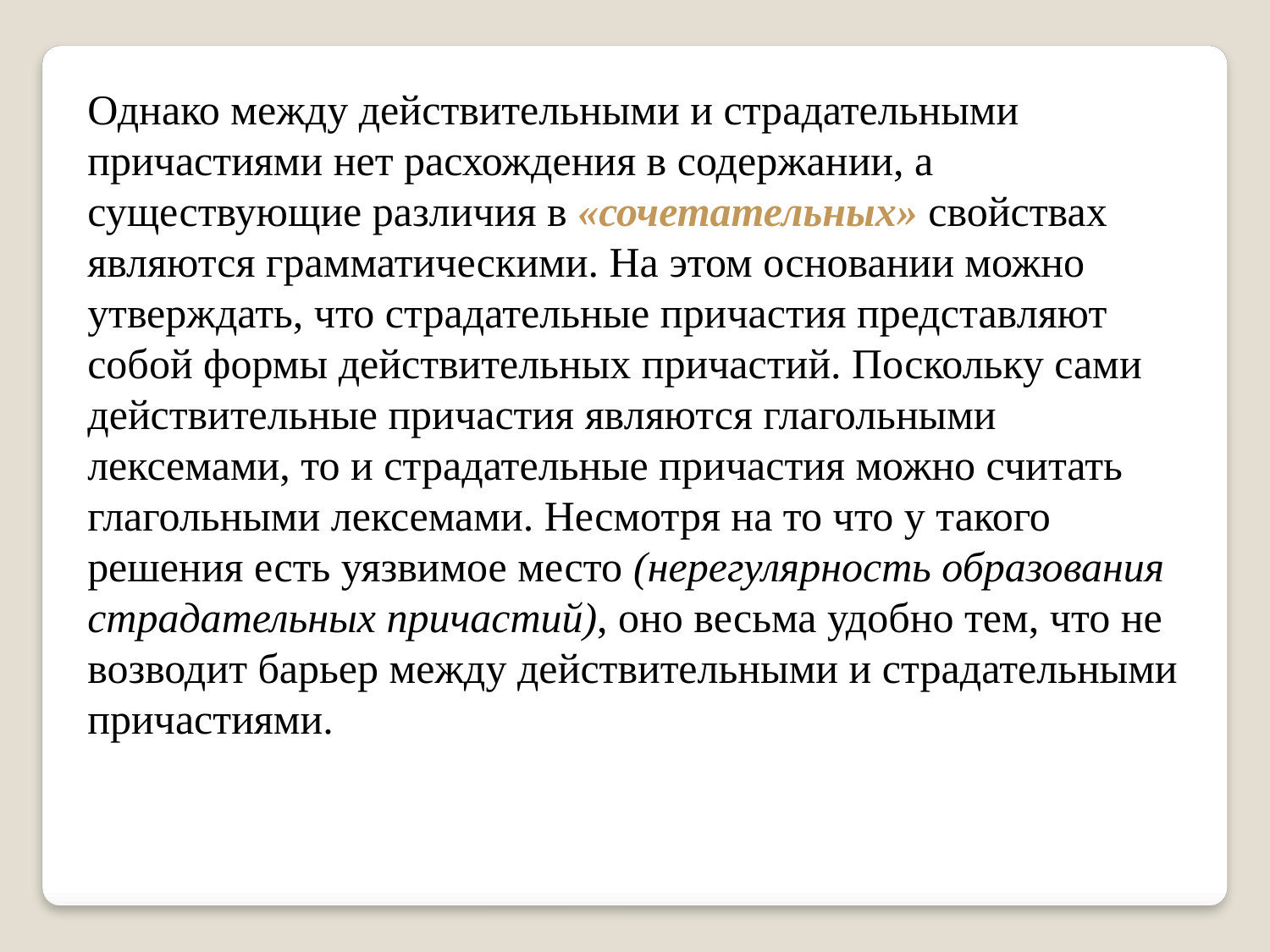

Однако между действительными и страдательными причастиями нет расхождения в содержании, а существующие различия в «сочетательных» свойствах являются грамматическими. На этом основании можно утверждать, что страдательные причастия представляют собой формы действительных причастий. Поскольку сами действительные причастия являются глагольными лексемами, то и страдательные причастия можно считать глагольными лексемами. Несмотря на то что у такого решения есть уязвимое место (нерегулярность образования страдательных причастий), оно весьма удобно тем, что не возводит барьер между действительными и страдательными причастиями.